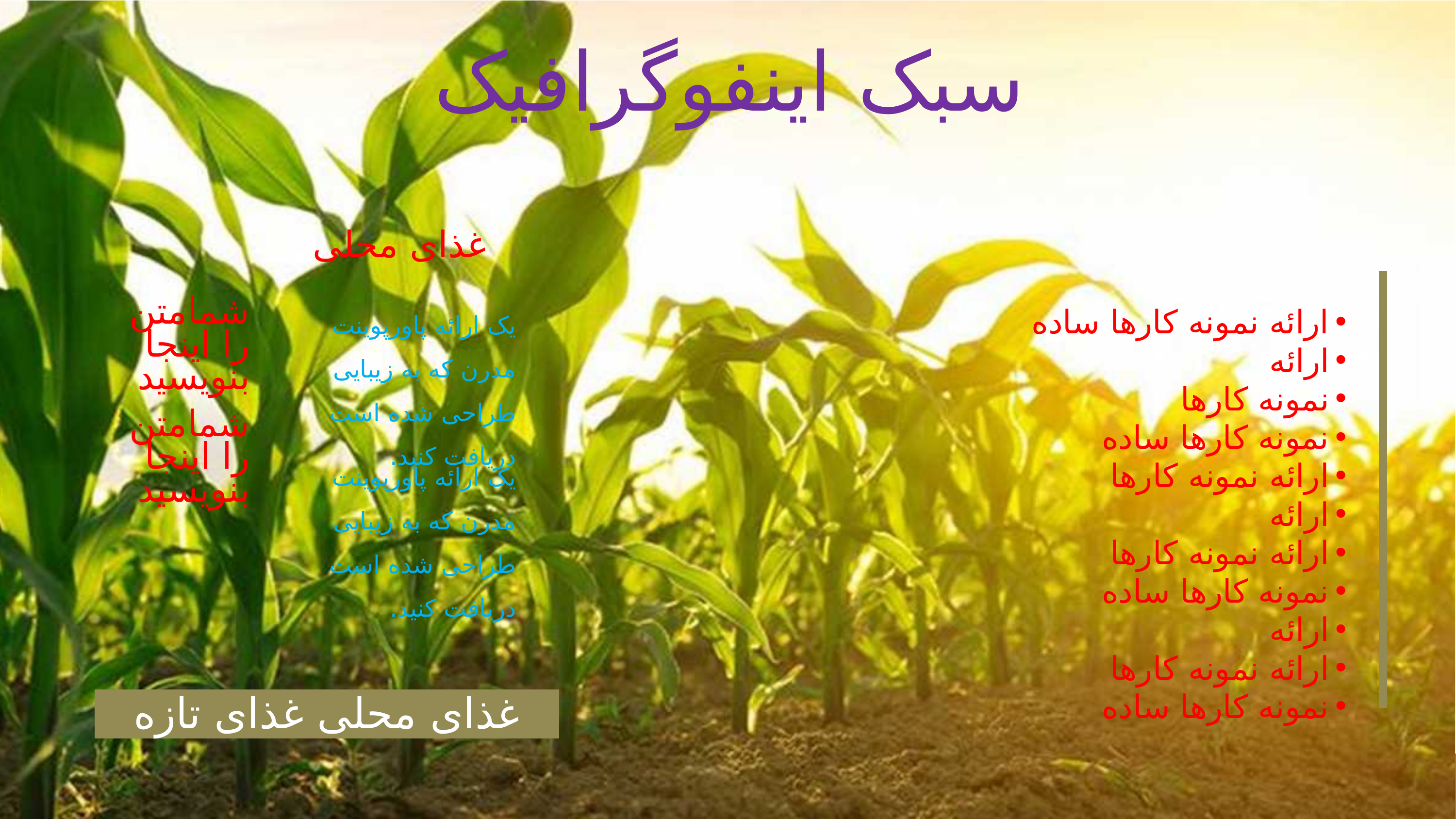

سبک اینفوگرافیک
غذای محلی

ارائه نمونه کارها ساده
یک ارائه پاورپوینت مدرن که به زیبایی طراحی شده است دریافت کنید.
شمامتن را اینجا بنویسید
ارائه
نمونه کارها
نمونه کارها ساده
شمامتن را اینجا بنویسید
ارائه نمونه کارها
یک ارائه پاورپوینت مدرن که به زیبایی طراحی شده است دریافت کنید.
ارائه
ارائه نمونه کارها
نمونه کارها ساده
ارائه
ارائه نمونه کارها
نمونه کارها ساده

غذای محلی غذای تازه